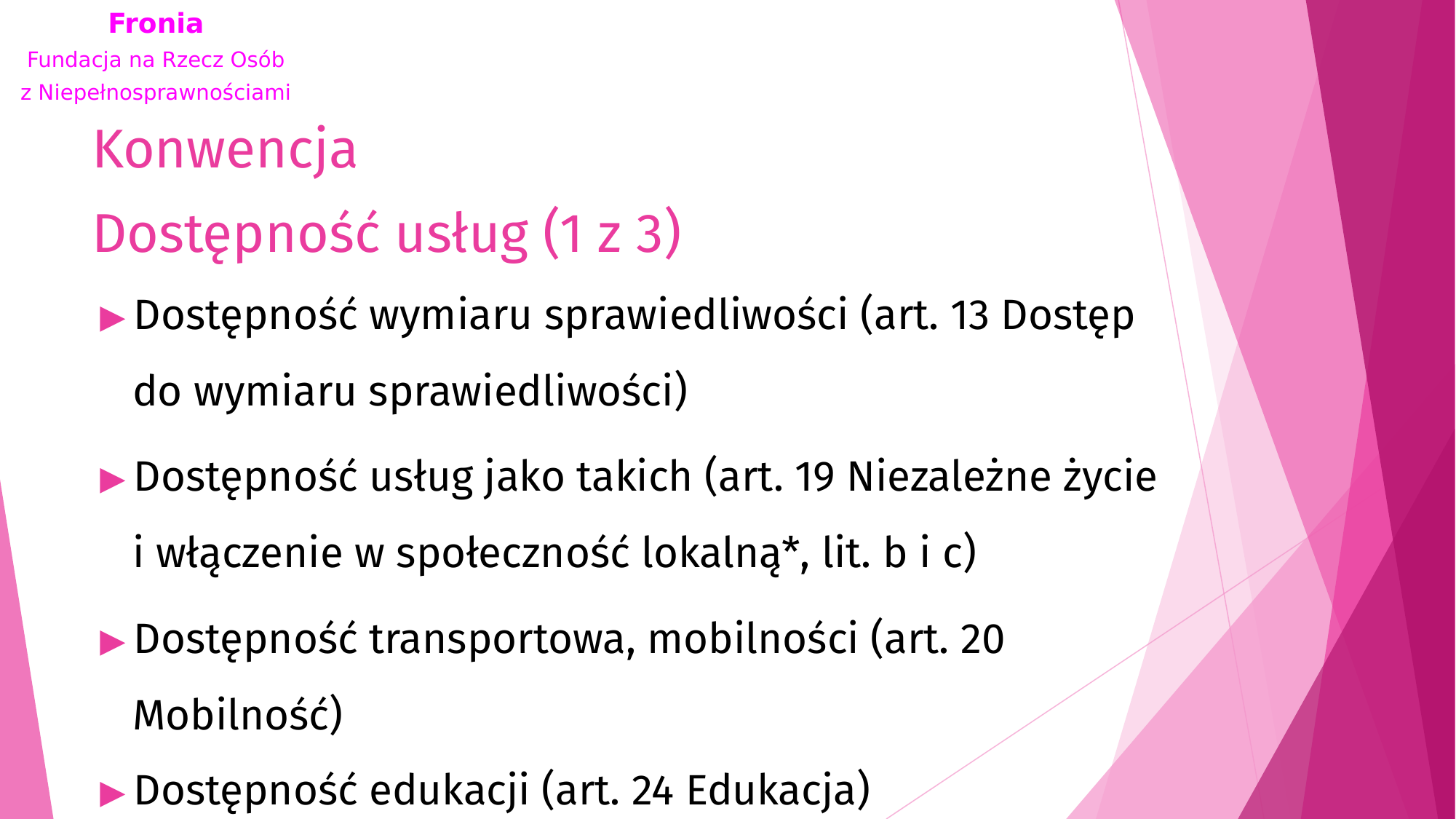

# Konwencja Dostępność usług (1 z 3)
Dostępność wymiaru sprawiedliwości (art. 13 Dostęp do wymiaru sprawiedliwości)
Dostępność usług jako takich (art. 19 Niezależne życie i włączenie w społeczność lokalną*, lit. b i c)
Dostępność transportowa, mobilności (art. 20 Mobilność)
Dostępność edukacji (art. 24 Edukacja)
Dostępność usług opieki zdrowotnej (art. 25 Zdrowie)